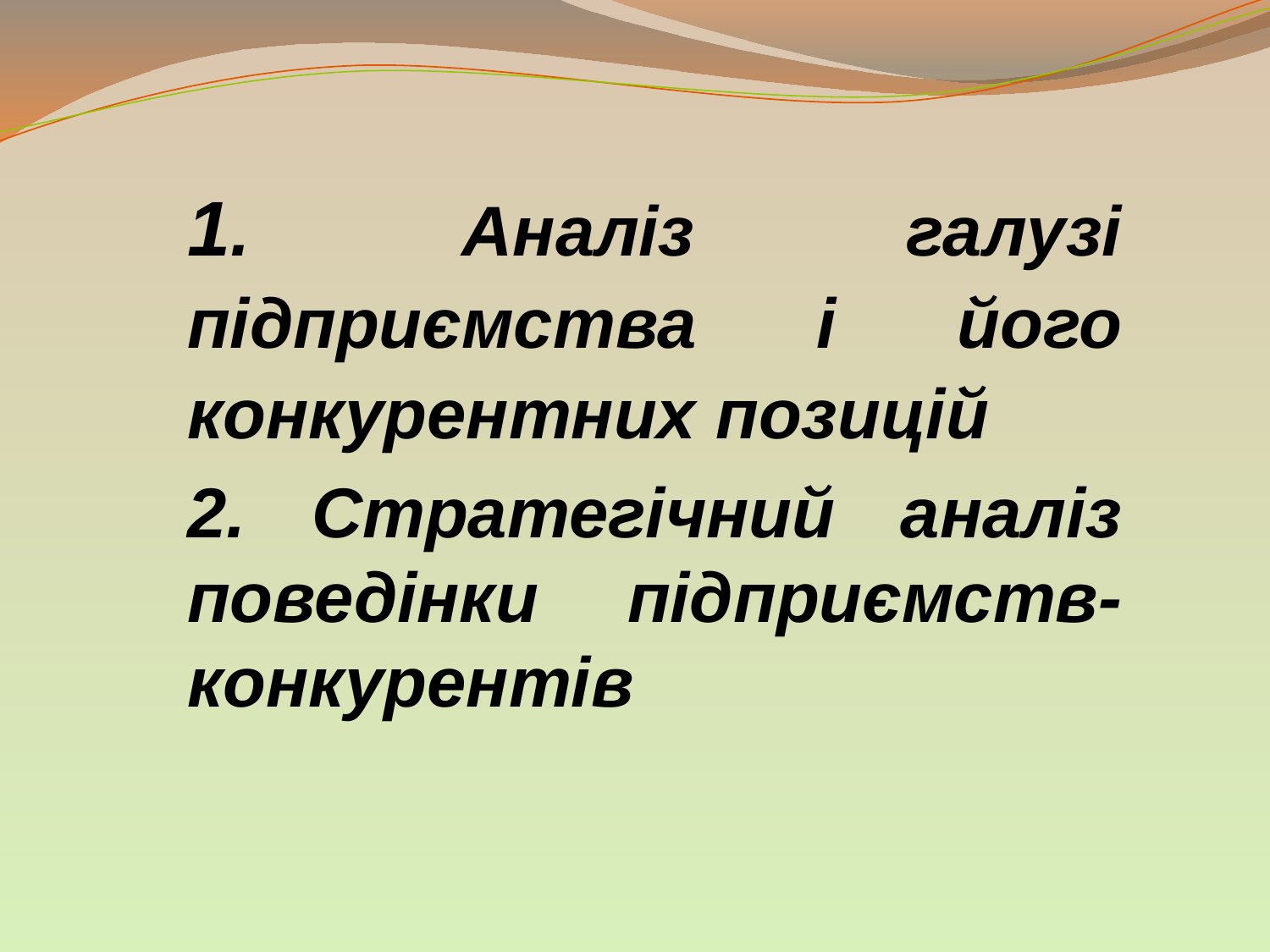

1. Аналіз галузі підприємства і його конкурентних позицій
2. Стратегічний аналіз поведінки підприємств-конкурентів